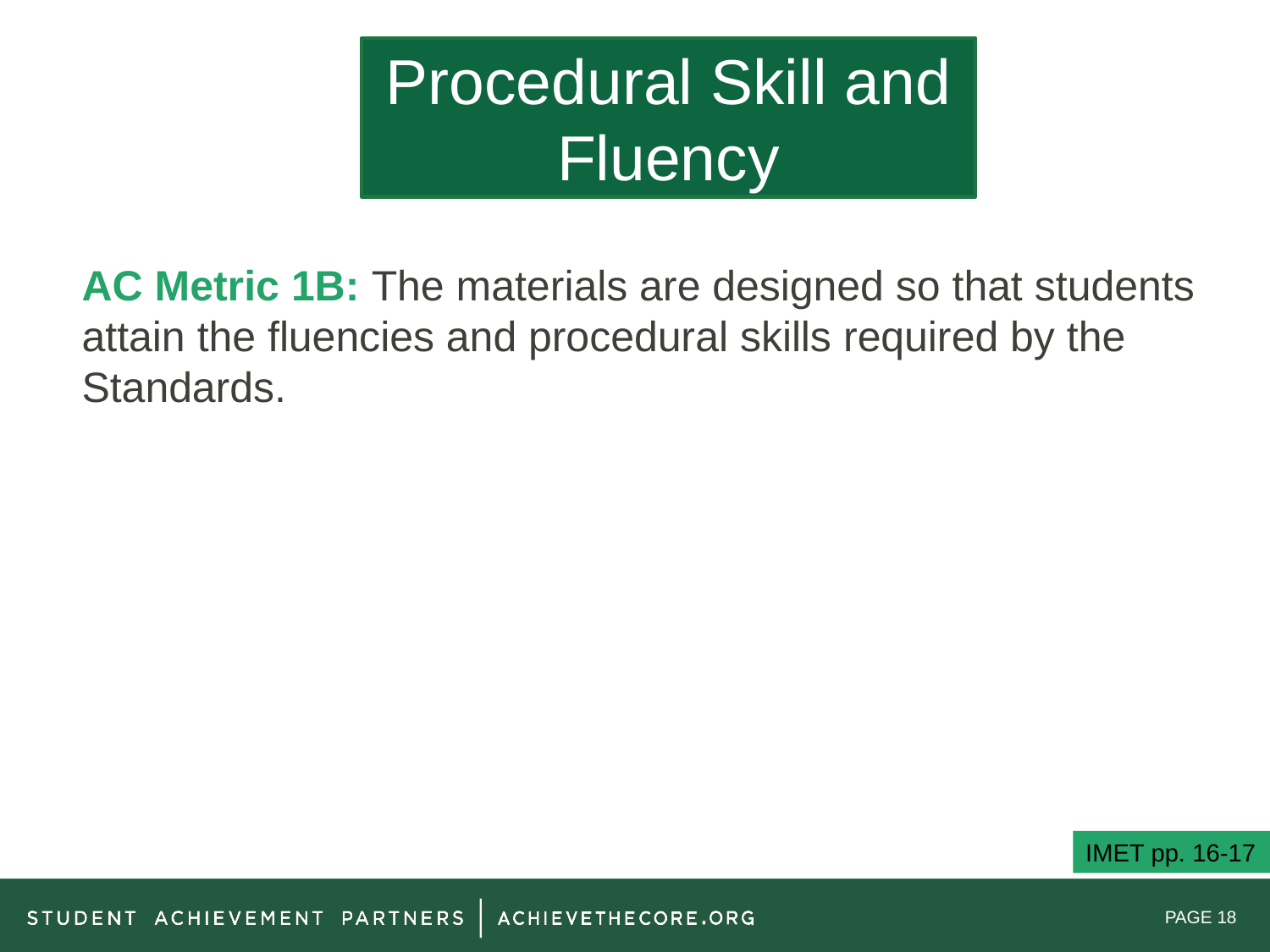

# Procedural Skill and Fluency
AC Metric 1B: The materials are designed so that students attain the fluencies and procedural skills required by the Standards.

IMET pp. 16-17